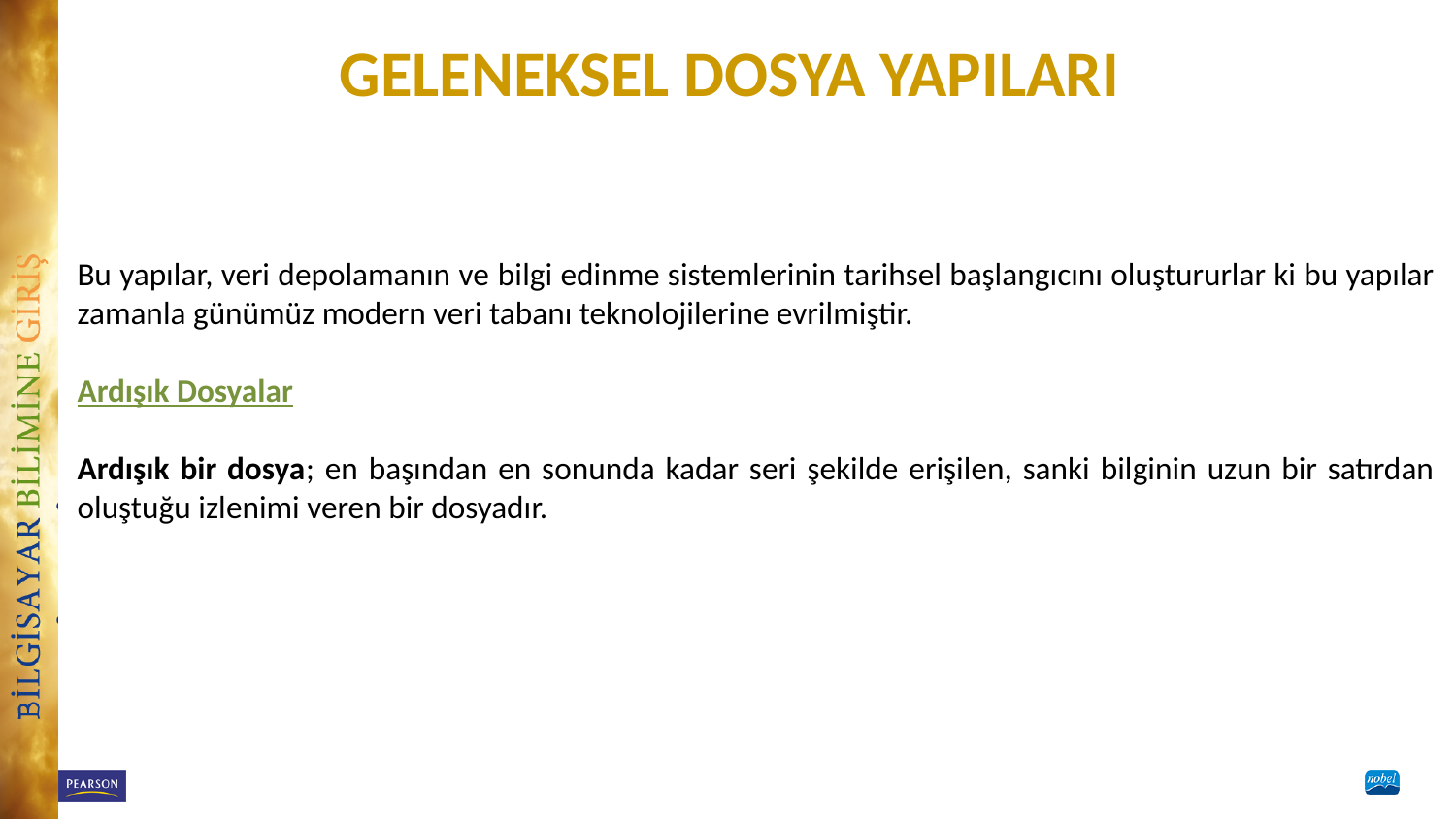

# GELENEKSEL DOSYA YAPILARI
Bu yapılar, veri depolamanın ve bilgi edinme sistemlerinin tarihsel başlangıcını oluştururlar ki bu yapılar zamanla günümüz modern veri tabanı teknolojilerine evrilmiştir.

Ardışık Dosyalar

Ardışık bir dosya; en başından en sonunda kadar seri şekilde erişilen, sanki bilginin uzun bir satırdan oluştuğu izlenimi veren bir dosyadır.